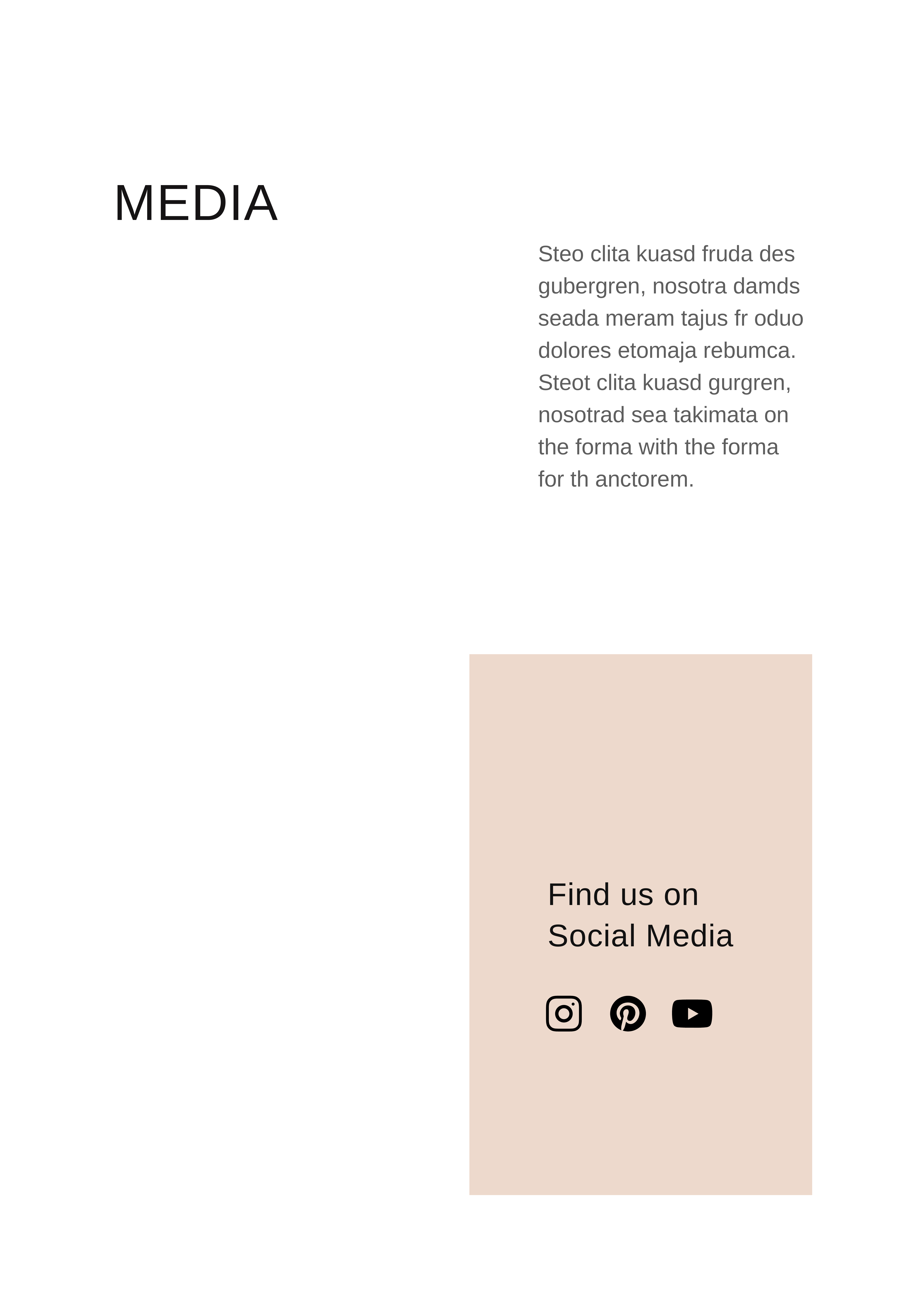

MEDIA
Steo clita kuasd fruda des gubergren, nosotra damds seada meram tajus fr oduo dolores etomaja rebumca. Steot clita kuasd gurgren, nosotrad sea takimata on the forma with the forma for th anctorem.

Find us on Social Media